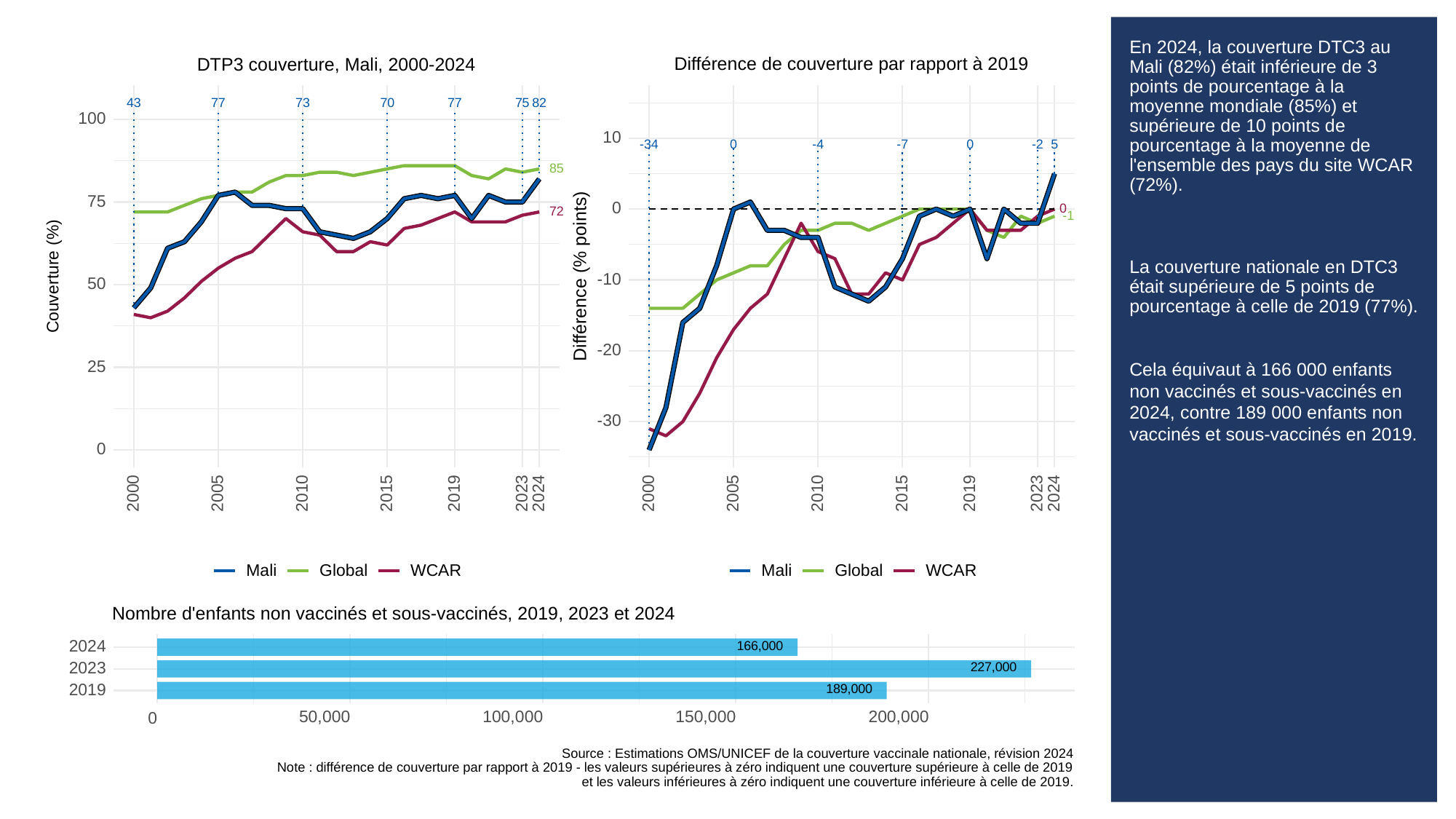

# En 2024, la couverture DTC3 au Mali (82%) était inférieure de 3 points de pourcentage à la moyenne mondiale (85%) et supérieure de 10 points de pourcentage à la moyenne de l'ensemble des pays du site WCAR (72%).

La couverture nationale en DTC3 était supérieure de 5 points de pourcentage à celle de 2019 (77%).

Cela équivaut à 166 000 enfants non vaccinés et sous-vaccinés en 2024, contre 189 000 enfants non vaccinés et sous-vaccinés en 2019.

Différence de couverture par rapport à 2019
DTP3 couverture, Mali, 2000-2024

43
73
70
82
75
77
77

100

10

-34
0
0
-2
5
-4
-7

85

75

0
0
72

-1

Différence (% points)
Couverture (%)
-10
50

-20

25

-30

0

2023
2023
2000
2005
2010
2015
2019
2024
2000
2005
2010
2015
2019
2024
Global
WCAR
Global
WCAR
Mali
Mali

Nombre d'enfants non vaccinés et sous-vaccinés, 2019, 2023 et 2024

166,000
2024

227,000
2023

189,000
2019

50,000
100,000
150,000
200,000
0
Source : Estimations OMS/UNICEF de la couverture vaccinale nationale, révision 2024
Note : différence de couverture par rapport à 2019 - les valeurs supérieures à zéro indiquent une couverture supérieure à celle de 2019
et les valeurs inférieures à zéro indiquent une couverture inférieure à celle de 2019.